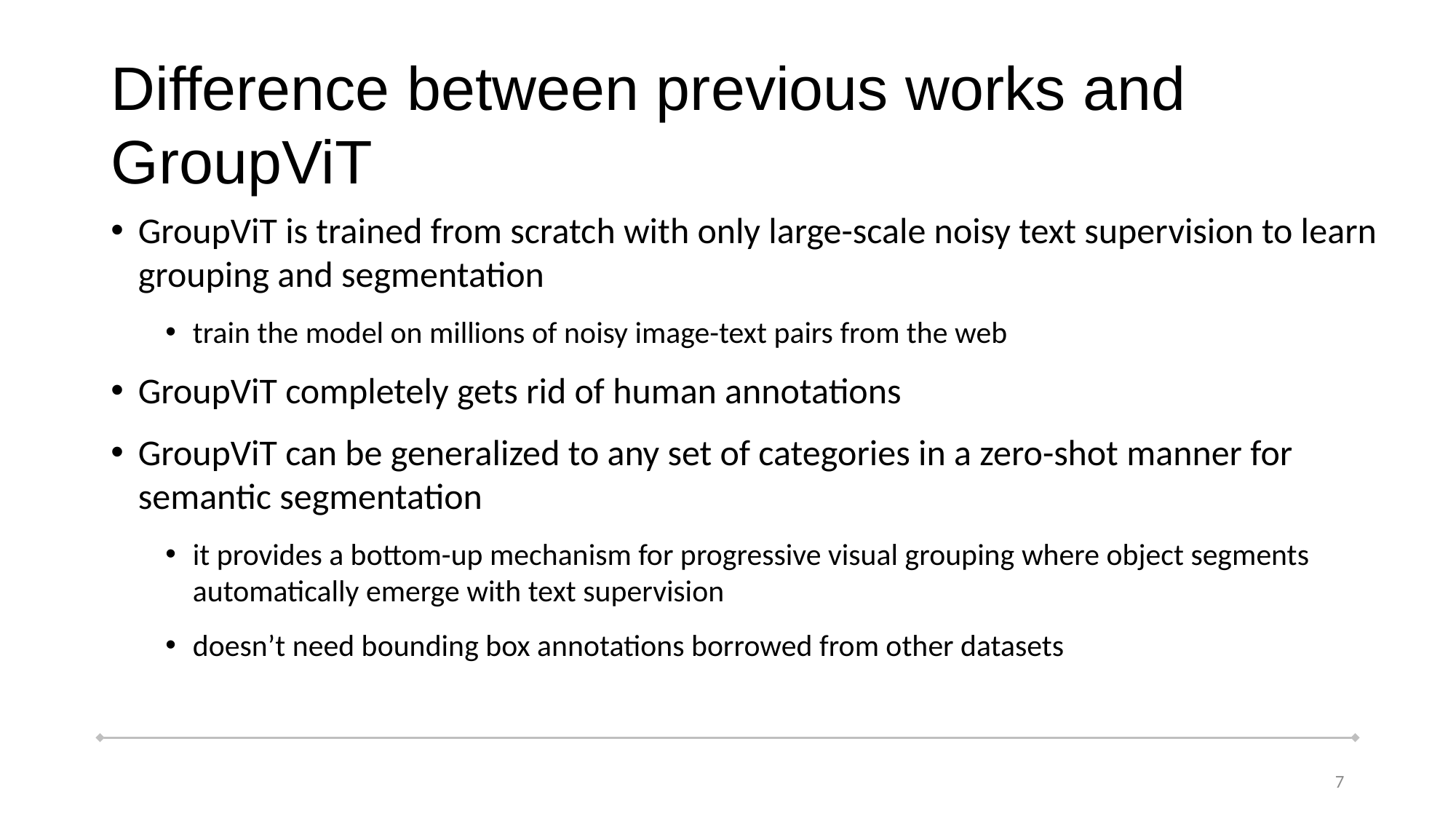

# Difference between previous works and GroupViT
GroupViT is trained from scratch with only large-scale noisy text supervision to learn grouping and segmentation
train the model on millions of noisy image-text pairs from the web
GroupViT completely gets rid of human annotations
GroupViT can be generalized to any set of categories in a zero-shot manner for semantic segmentation
it provides a bottom-up mechanism for progressive visual grouping where object segments automatically emerge with text supervision
doesn’t need bounding box annotations borrowed from other datasets
7